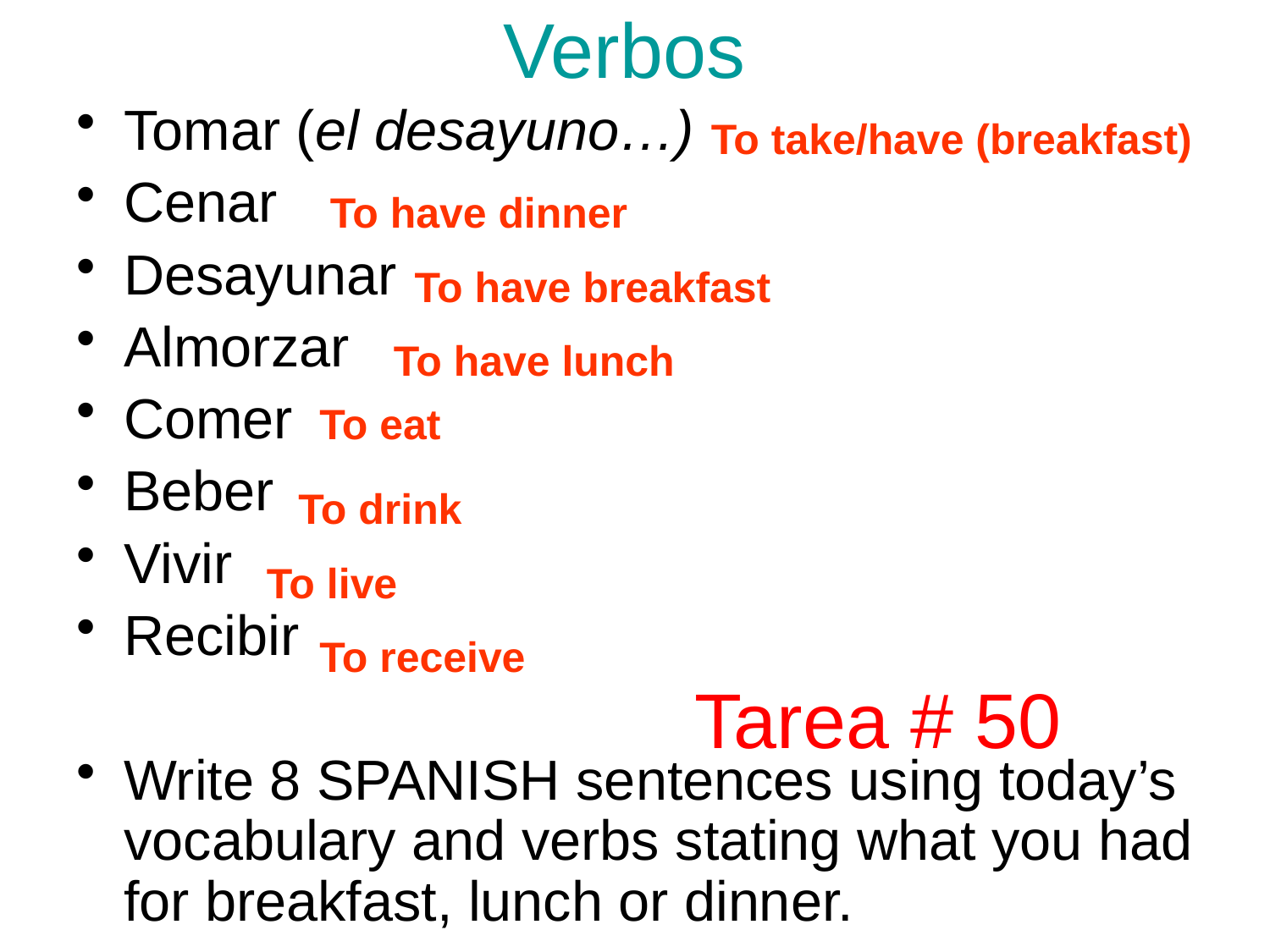

# Verbos
Tomar (el desayuno…)
Cenar
Desayunar
Almorzar
Comer
Beber
Vivir
Recibir

Write 8 SPANISH sentences using today’s vocabulary and verbs stating what you had for breakfast, lunch or dinner.

To take/have (breakfast)
To have dinner
To have breakfast
To have lunch
To eat
To drink
To live
To receive
Tarea # 50